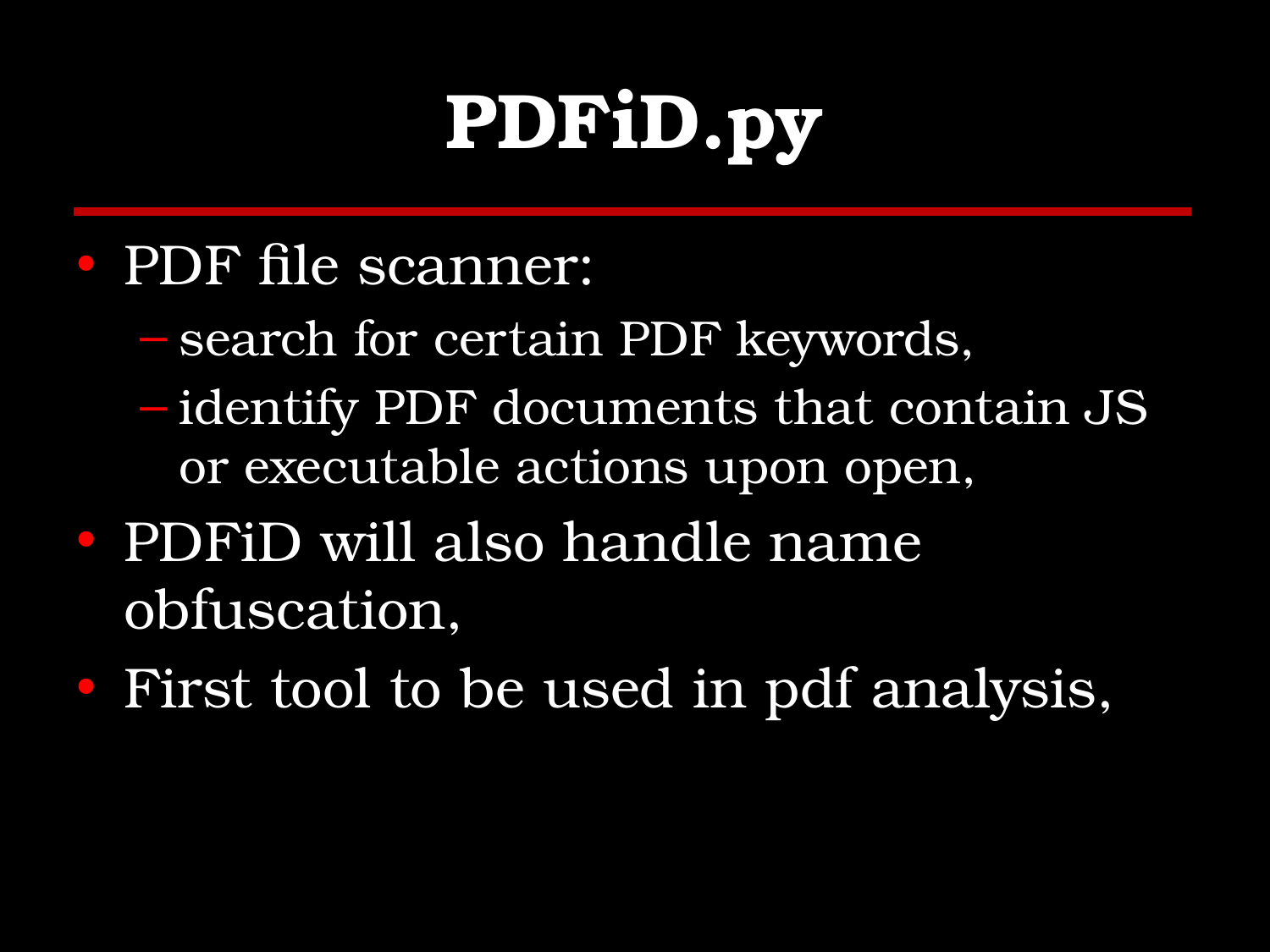

# PDFiD.py
PDF file scanner:
search for certain PDF keywords,
identify PDF documents that contain JS or executable actions upon open,
PDFiD will also handle name obfuscation,
First tool to be used in pdf analysis,